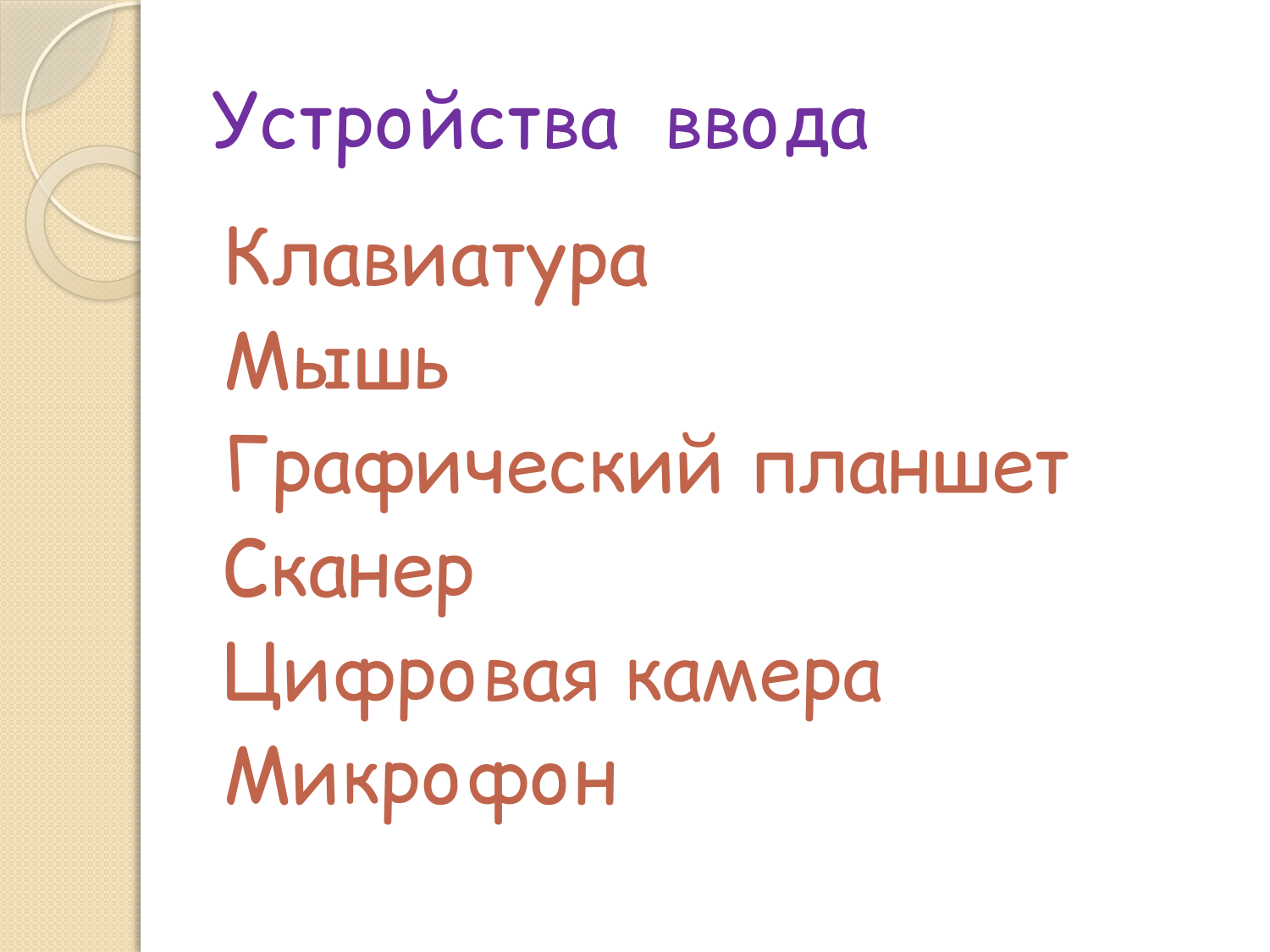

# Устройства  ввода
Клавиатура
Мышь
Графический планшет
Сканер
Цифровая камера
Микрофон